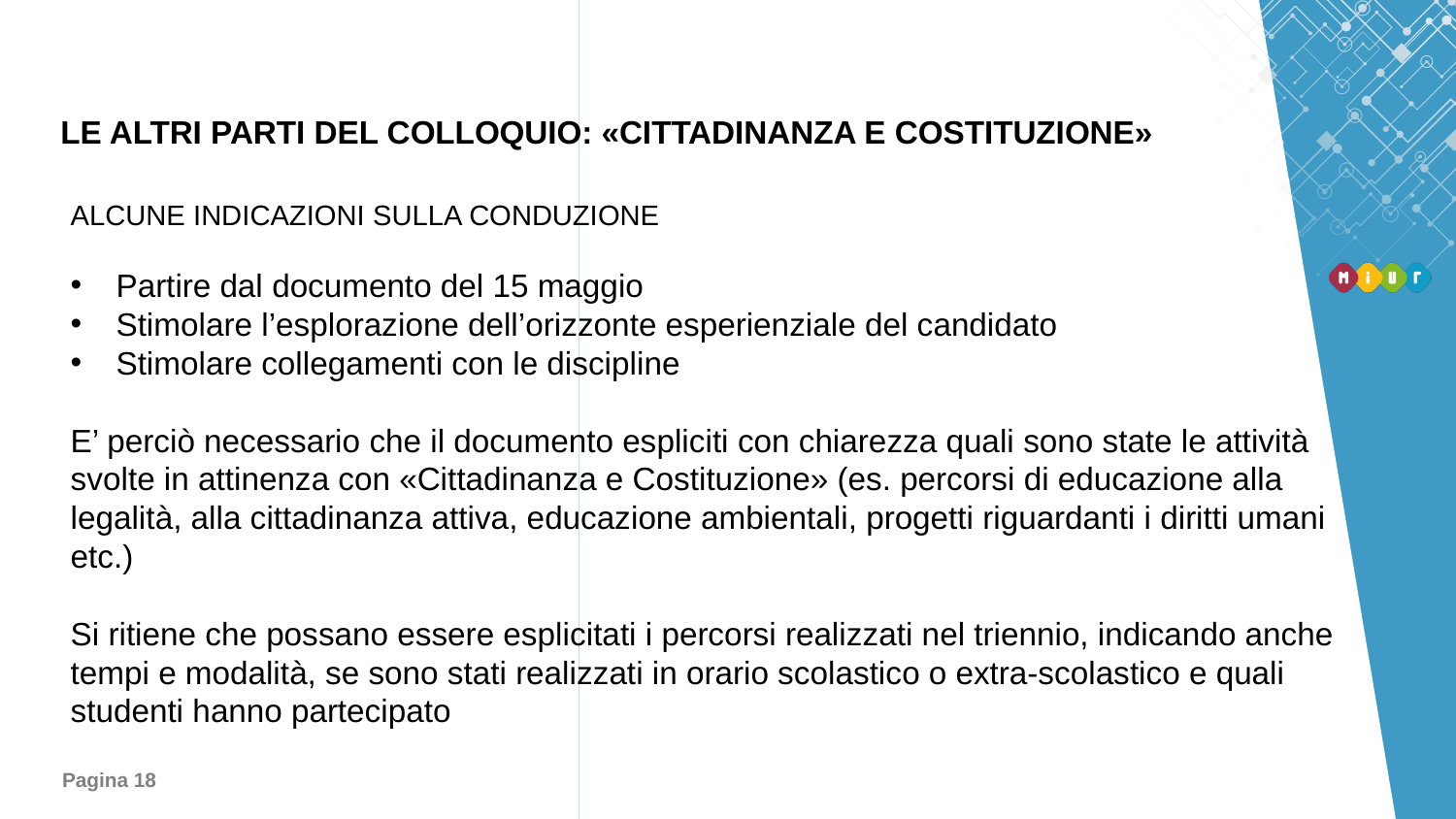

LE ALTRI PARTI DEL COLLOQUIO: «CITTADINANZA E COSTITUZIONE»

ALCUNE INDICAZIONI SULLA CONDUZIONE

Partire dal documento del 15 maggio
Stimolare l’esplorazione dell’orizzonte esperienziale del candidato
Stimolare collegamenti con le discipline

E’ perciò necessario che il documento espliciti con chiarezza quali sono state le attività svolte in attinenza con «Cittadinanza e Costituzione» (es. percorsi di educazione alla legalità, alla cittadinanza attiva, educazione ambientali, progetti riguardanti i diritti umani etc.)

Si ritiene che possano essere esplicitati i percorsi realizzati nel triennio, indicando anche tempi e modalità, se sono stati realizzati in orario scolastico o extra-scolastico e quali studenti hanno partecipato